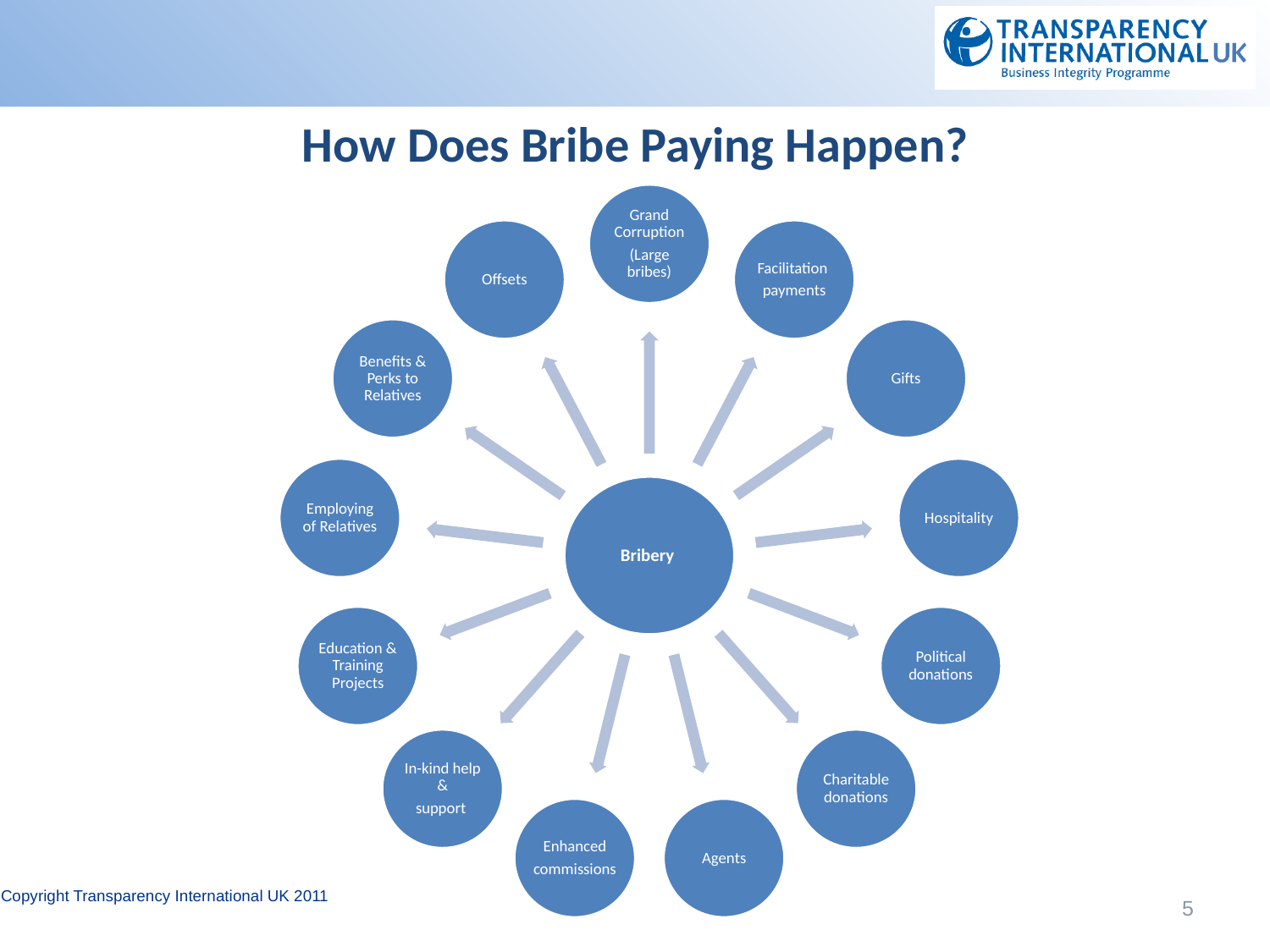

How Does Bribe Paying Happen?
Bribery

Grand Corruption
(Large bribes)

Facilitation
payments

Gifts

Hospitality

Political donations

Charitable donations

Agents

Enhanced
commissions

In-kind help &
support

Education & Training Projects

Employing of Relatives

Benefits & Perks to Relatives

Offsets
Copyright Transparency International UK 2011
5